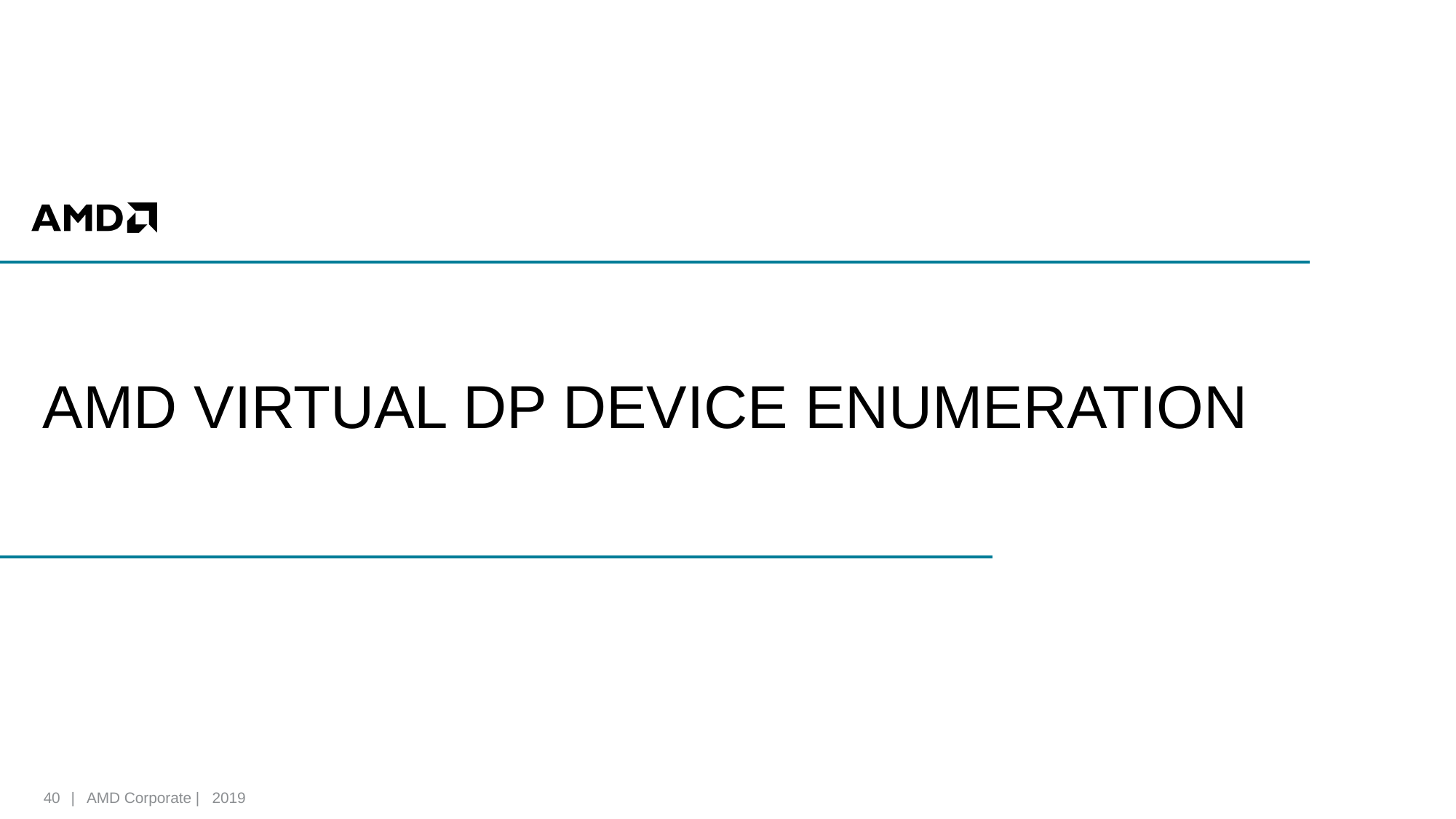

# AMD VIRTUAL DP DEVICE ENUMERATION
40
|   AMD Corporate |   2019